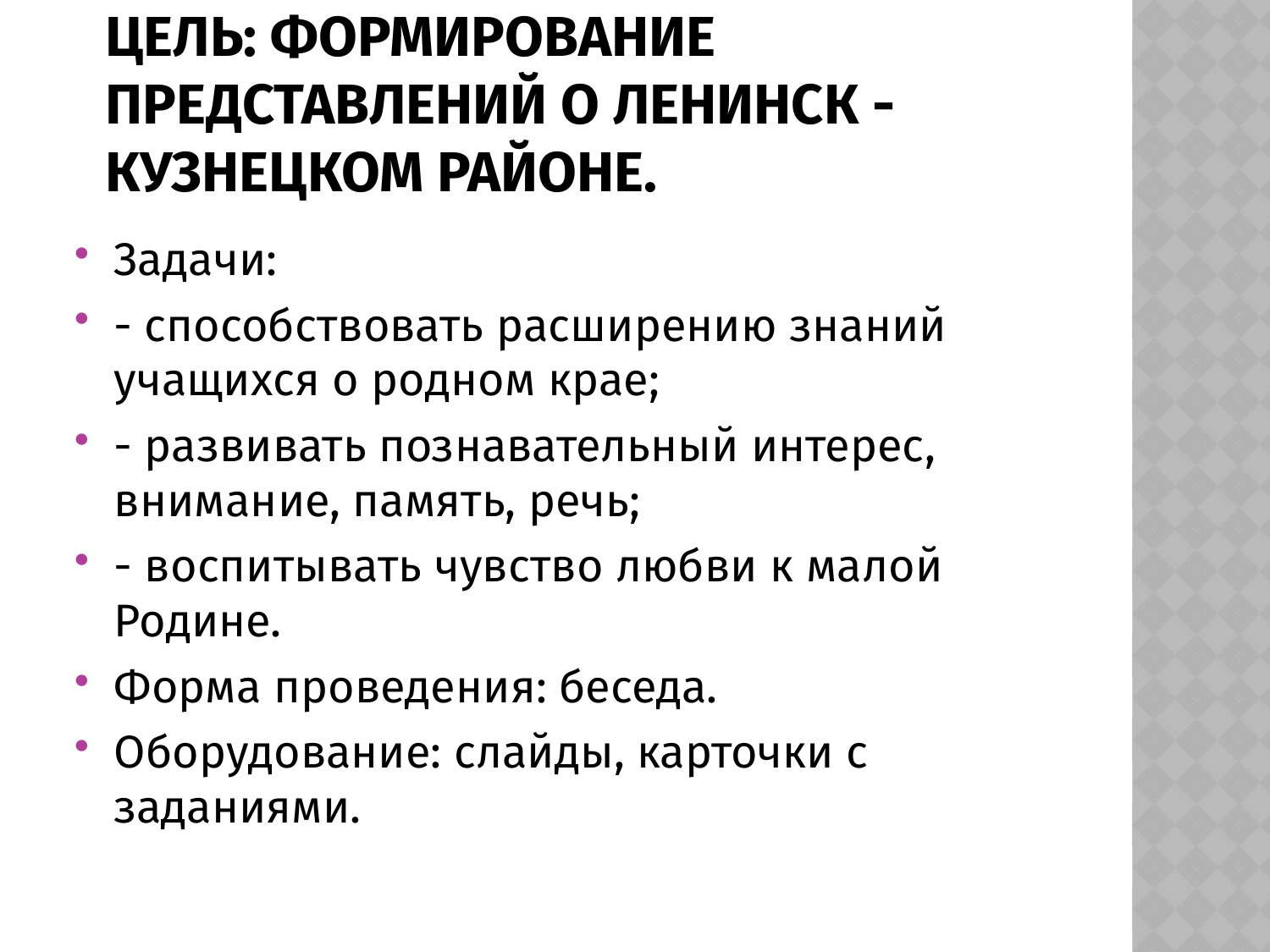

# Цель: формирование представлений о Ленинск - Кузнецком районе.
Задачи:
- способствовать расширению знаний учащихся о родном крае;
- развивать познавательный интерес, внимание, память, речь;
- воспитывать чувство любви к малой Родине.
Форма проведения: беседа.
Оборудование: слайды, карточки с заданиями.